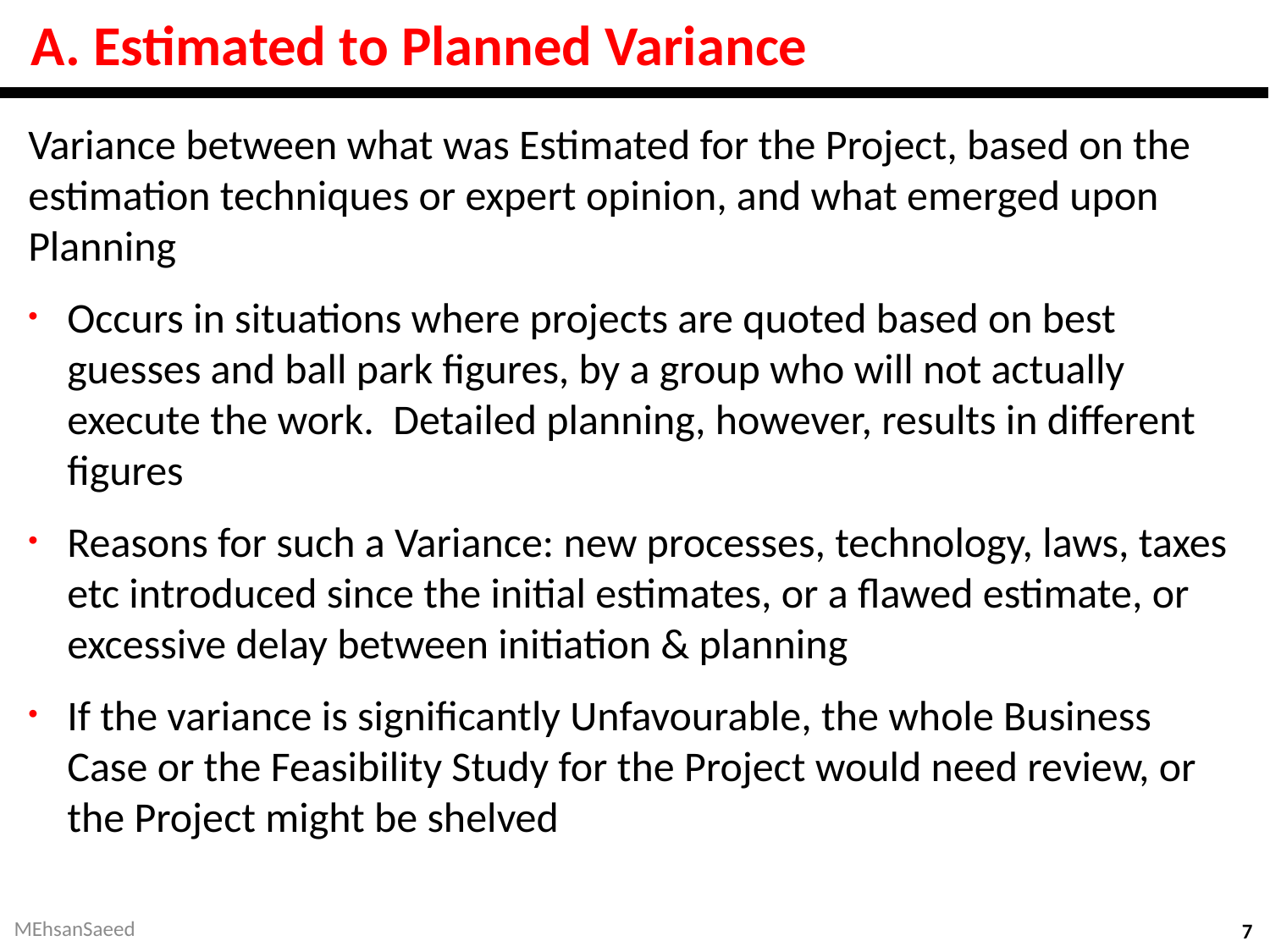

# A. Estimated to Planned Variance
Variance between what was Estimated for the Project, based on the estimation techniques or expert opinion, and what emerged upon Planning
Occurs in situations where projects are quoted based on best guesses and ball park figures, by a group who will not actually execute the work.  Detailed planning, however, results in different figures
Reasons for such a Variance: new processes, technology, laws, taxes etc introduced since the initial estimates, or a flawed estimate, or excessive delay between initiation & planning
If the variance is significantly Unfavourable, the whole Business Case or the Feasibility Study for the Project would need review, or the Project might be shelved
MEhsanSaeed
7